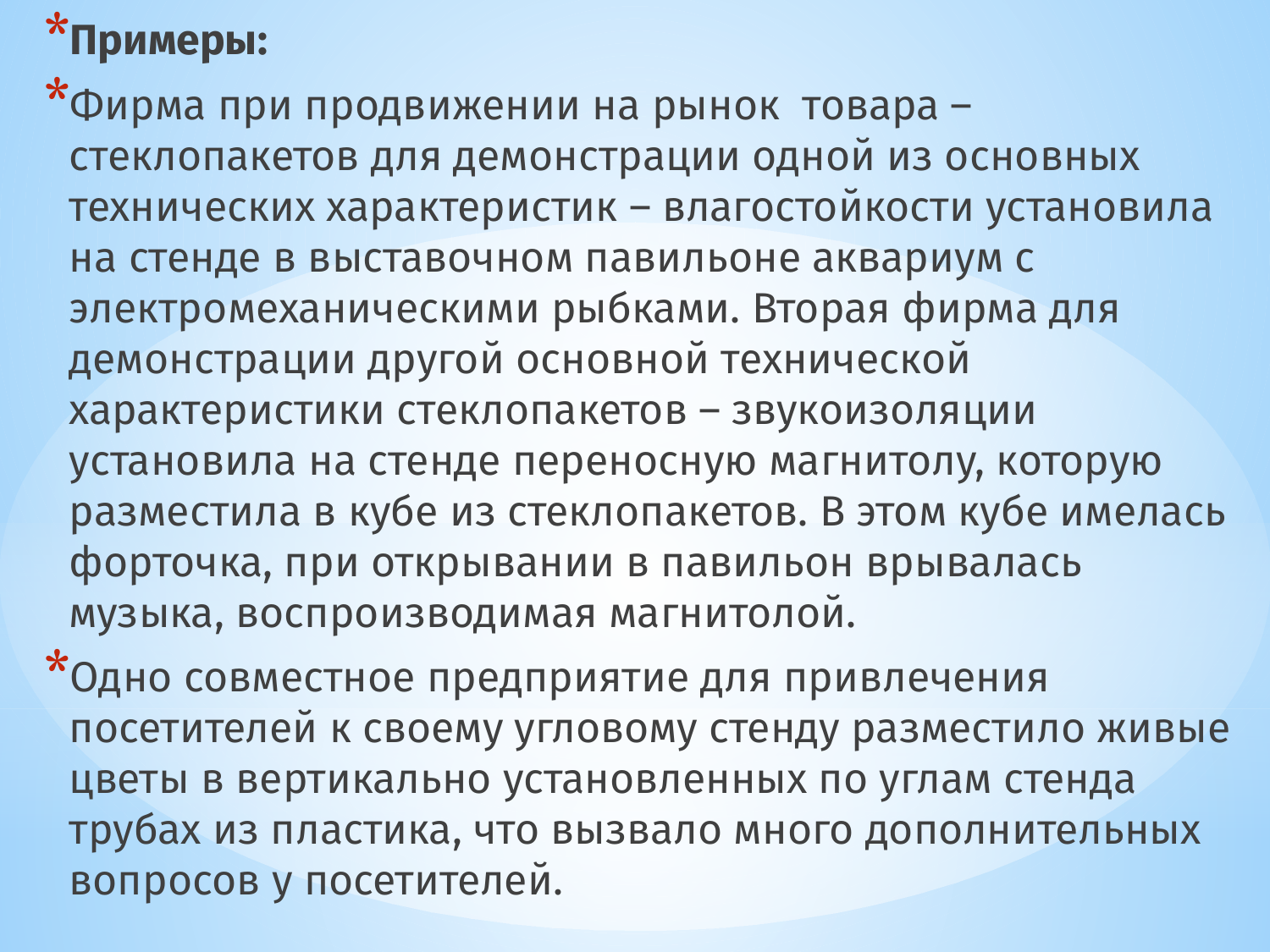

Примеры:
Фирма при продвижении на рынок  товара – стеклопакетов для демонстрации одной из основных технических характеристик – влагостойкости установила на стенде в выставочном павильоне аквариум с электромеханическими рыбками. Вторая фирма для демонстрации другой основной технической характеристики стеклопакетов – звукоизоляции установила на стенде переносную магнитолу, которую разместила в кубе из стеклопакетов. В этом кубе имелась форточка, при открывании в павильон врывалась музыка, воспроизводимая магнитолой.
Одно совместное предприятие для привлечения посетителей к своему угловому стенду разместило живые цветы в вертикально установленных по углам стенда трубах из пластика, что вызвало много дополнительных вопросов у посетителей.

#